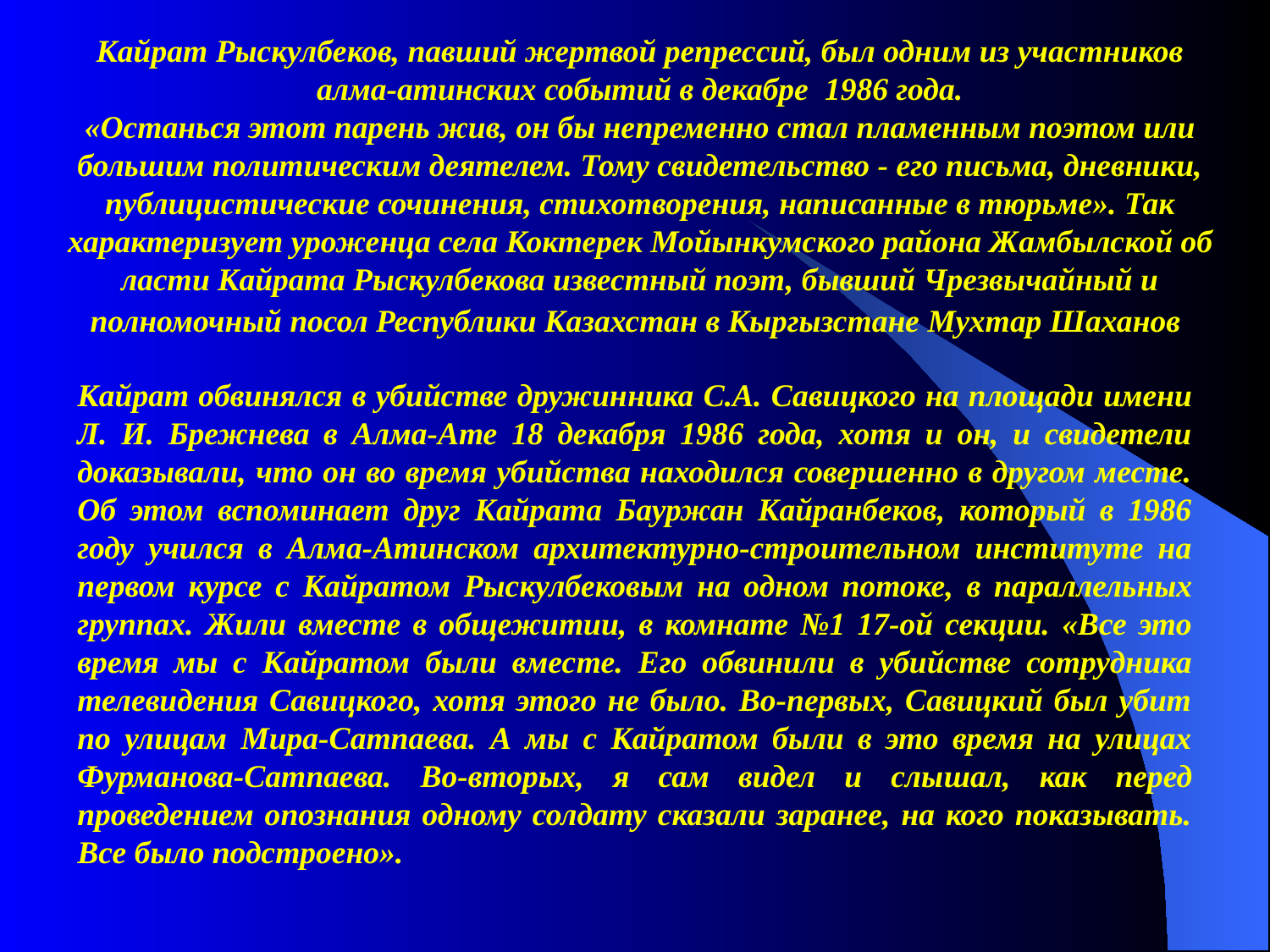

Кайрат Рыскулбеков, павший жертвой репрессий, был одним из участников алма-атинских событий в декабре  1986 года.
«Останься этот парень жив, он бы не­пременно стал пламенным поэтом или большим политическим деятелем. Тому свидетельство - его письма, дневники, публицистические сочинения, стихот­ворения, написанные в тюрьме». Так характеризует уроженца села Коктерек Мойынкумского района Жамбылской об­ласти Кайрата Рыскулбекова известный поэт, бывший Чрезвычайный и полномочный посол Республики Казахстан в Кыргызстане Мухтар Шаханов
Кайрат обвинялся в убийстве дружин­ника С.А. Савицкого на площади имени Л. И. Брежнева в Алма-Ате 18 декабря 1986 года, хотя и он, и свидетели доказы­вали, что он во время убийства находился совершенно в другом месте. Об этом вспо­минает друг Кайрата Бауржан Кайранбеков, который в 1986 году учился в Алма-Атинском архитектурно-строительном институте на первом курсе с Кайратом Рыскулбековым на одном потоке, в па­раллельных группах. Жили вместе в об­щежитии, в комнате №1 17-ой секции. «Все это время мы с Кайратом были вмес­те. Его обвинили в убийстве сотрудника телевидения Савицкого, хотя этого не было. Во-первых, Савицкий был убит по улицам Мира-Сатпаева. А мы с Кайратом были в это время на улицах Фурманова-Сатпаева. Во-вторых, я сам видел и слы­шал, как перед проведением опознания одному солдату сказали заранее, на кого показывать. Все было подстроено».